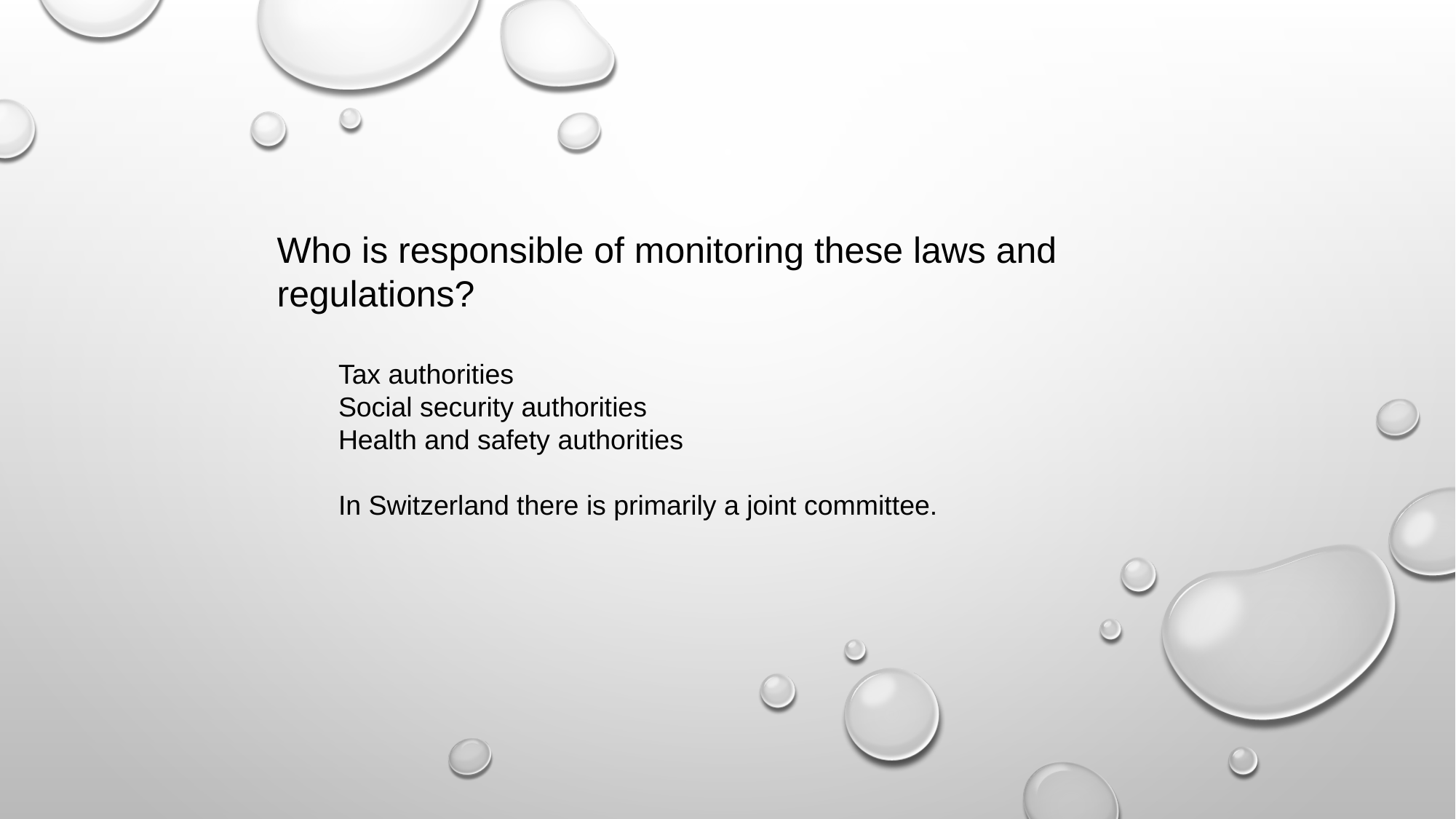

Who is responsible of monitoring these laws and regulations?
Tax authorities
Social security authorities
Health and safety authorities

In Switzerland there is primarily a joint committee.